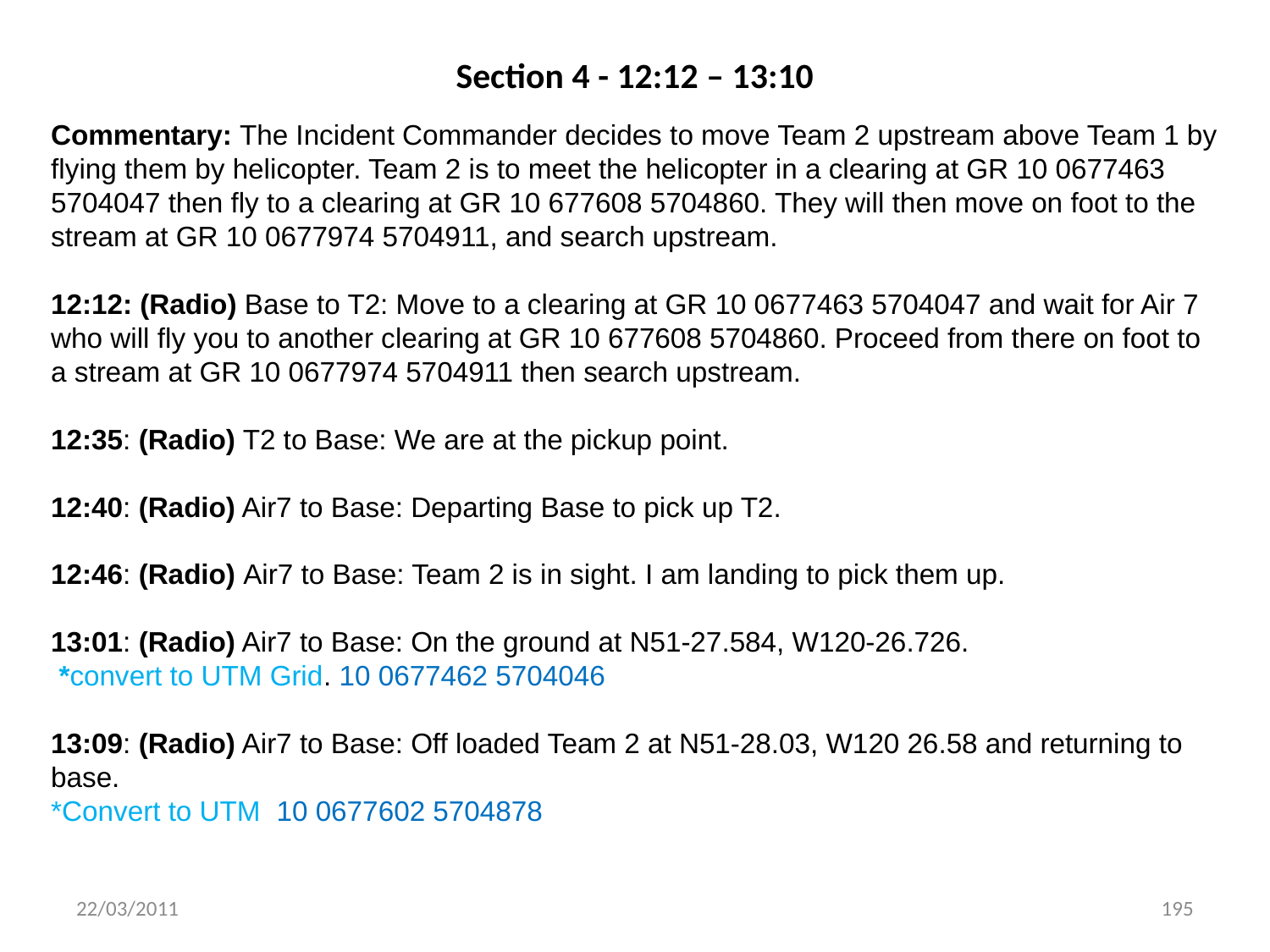

# Section 4 - 12:12 – 13:10
Commentary: The Incident Commander decides to move Team 2 upstream above Team 1 by flying them by helicopter. Team 2 is to meet the helicopter in a clearing at GR 10 0677463 5704047 then fly to a clearing at GR 10 677608 5704860. They will then move on foot to the stream at GR 10 0677974 5704911, and search upstream.

12:12: (Radio) Base to T2: Move to a clearing at GR 10 0677463 5704047 and wait for Air 7 who will fly you to another clearing at GR 10 677608 5704860. Proceed from there on foot to a stream at GR 10 0677974 5704911 then search upstream.

12:35: (Radio) T2 to Base: We are at the pickup point.

12:40: (Radio) Air7 to Base: Departing Base to pick up T2.

12:46: (Radio) Air7 to Base: Team 2 is in sight. I am landing to pick them up.

13:01: (Radio) Air7 to Base: On the ground at N51-27.584, W120-26.726.
 *convert to UTM Grid. 10 0677462 5704046

13:09: (Radio) Air7 to Base: Off loaded Team 2 at N51-28.03, W120 26.58 and returning to base.
*Convert to UTM  10 0677602 5704878

22/03/2011
195